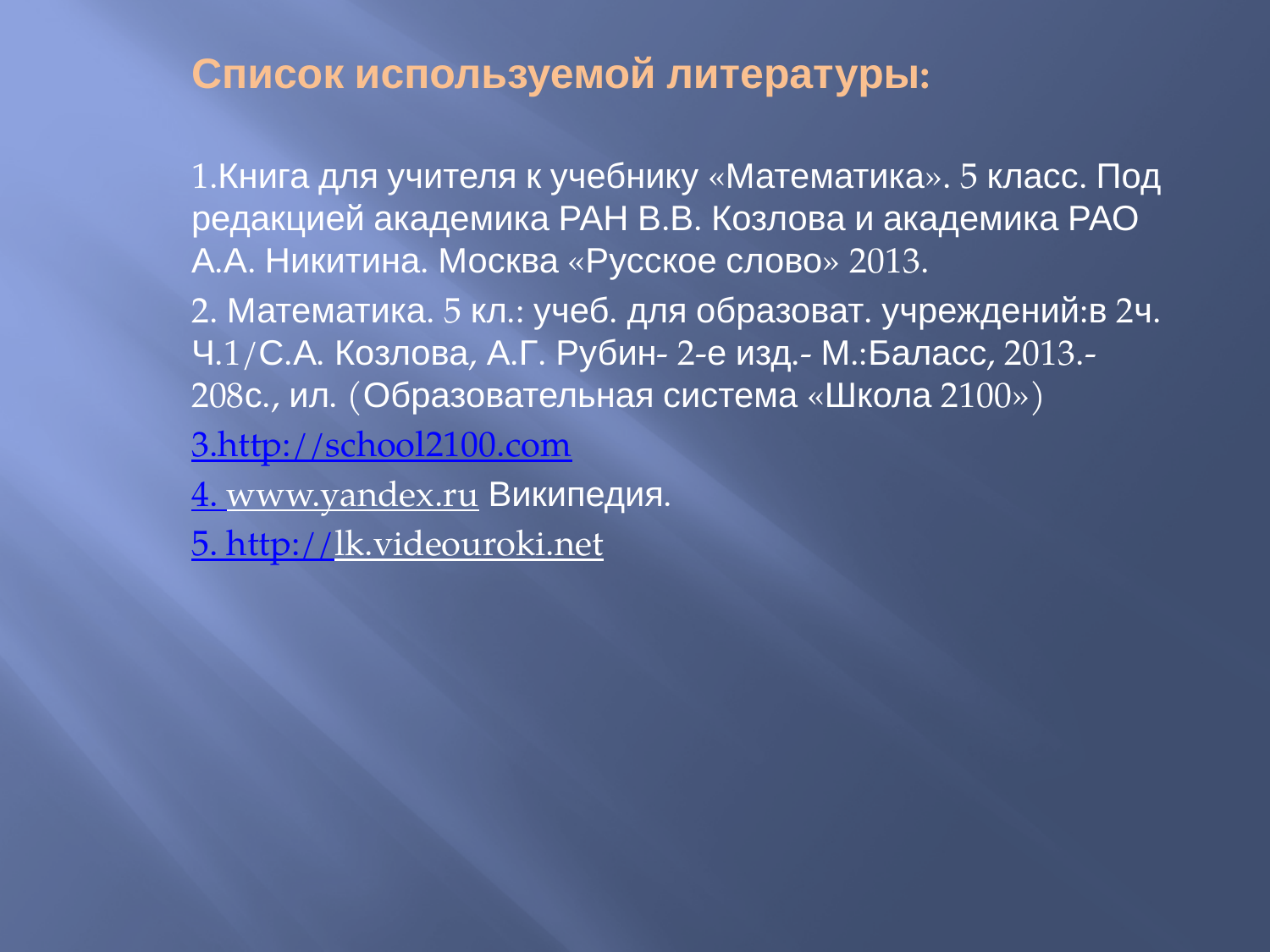

Список используемой литературы:

1.Книга для учителя к учебнику «Математика». 5 класс. Под редакцией академика РАН В.В. Козлова и академика РАО А.А. Никитина. Москва «Русское слово» 2013.
2. Математика. 5 кл.: учеб. для образоват. учреждений:в 2ч. Ч.1/С.А. Козлова, А.Г. Рубин- 2-е изд.- М.:Баласс, 2013.- 208с., ил. (Образовательная система «Школа 2100»)
3.http://school2100.com
4. www.yandex.ru Википедия.
5. http://lk.videouroki.net

#